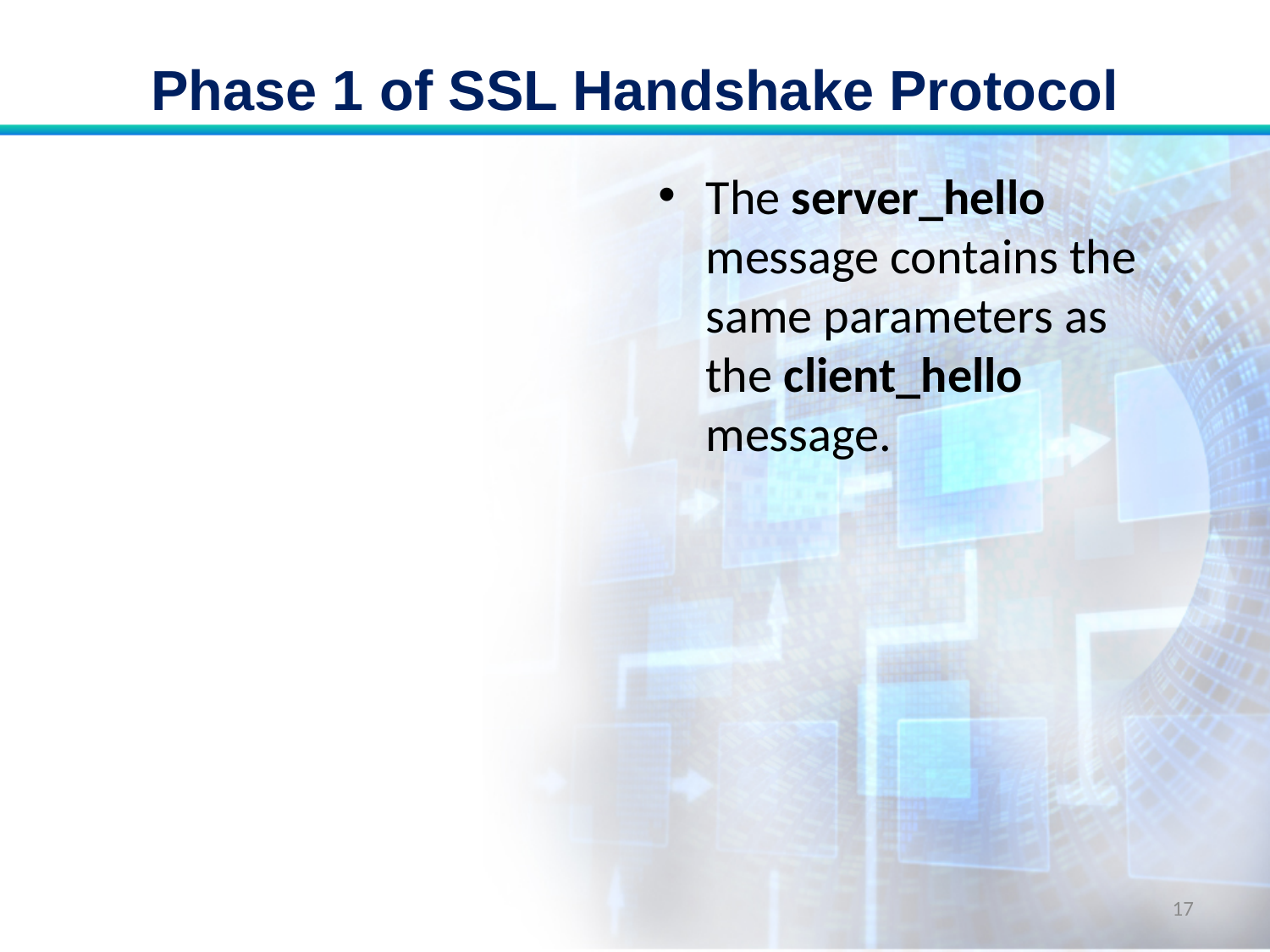

# Phase 1 of SSL Handshake Protocol
The server_hello message contains the same parameters as the client_hello message.
17